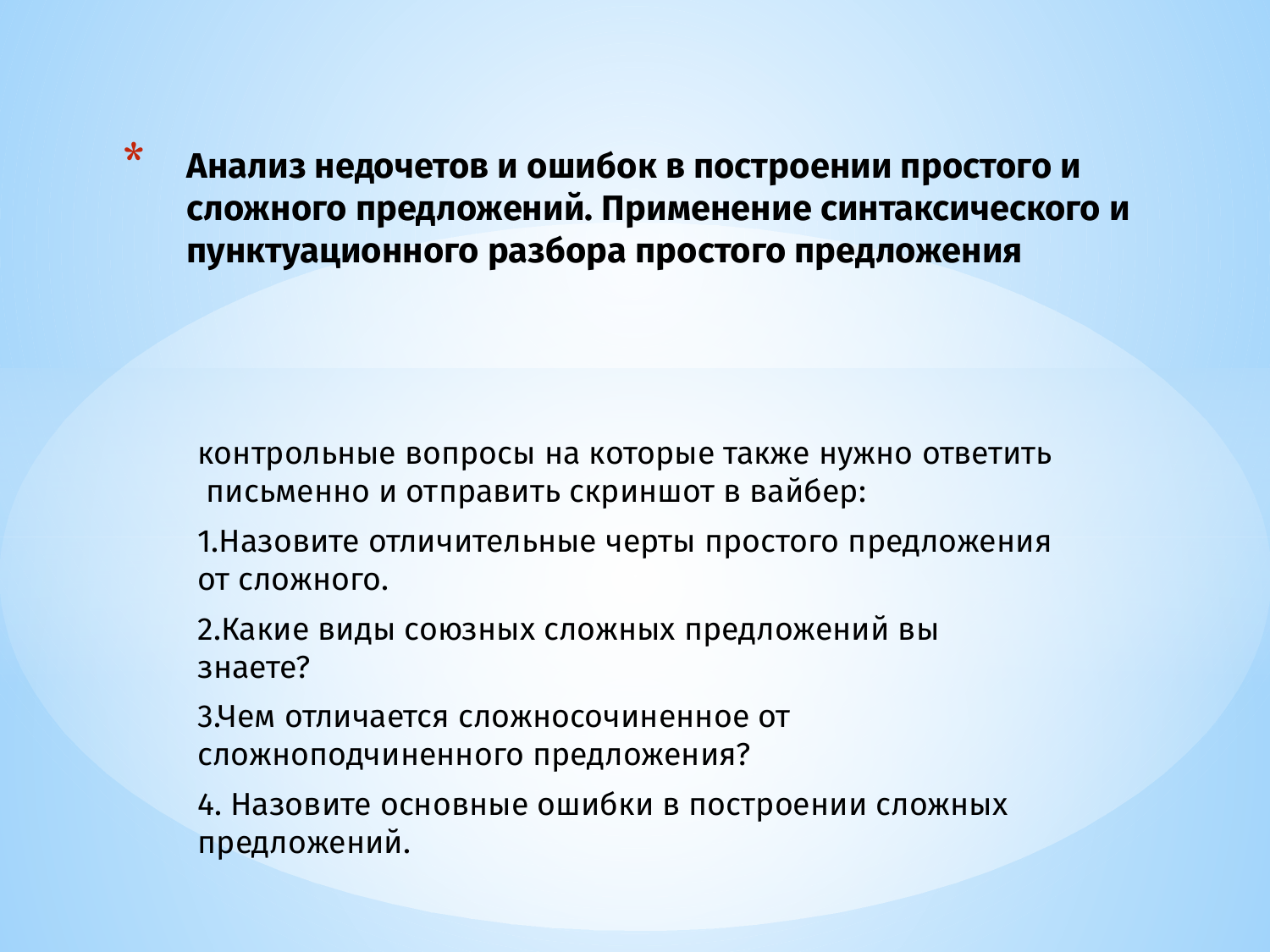

# Анализ недочетов и ошибок в построении простого и сложного предложений. Применение синтаксического и пунктуационного разбора простого предложения
контрольные вопросы на которые также нужно ответить  письменно и отправить скриншот в вайбер:
1.Назовите отличительные черты простого предложения от сложного.
2.Какие виды союзных сложных предложений вы знаете?
3.Чем отличается сложносочиненное от сложноподчиненного предложения?
4. Назовите основные ошибки в построении сложных предложений.